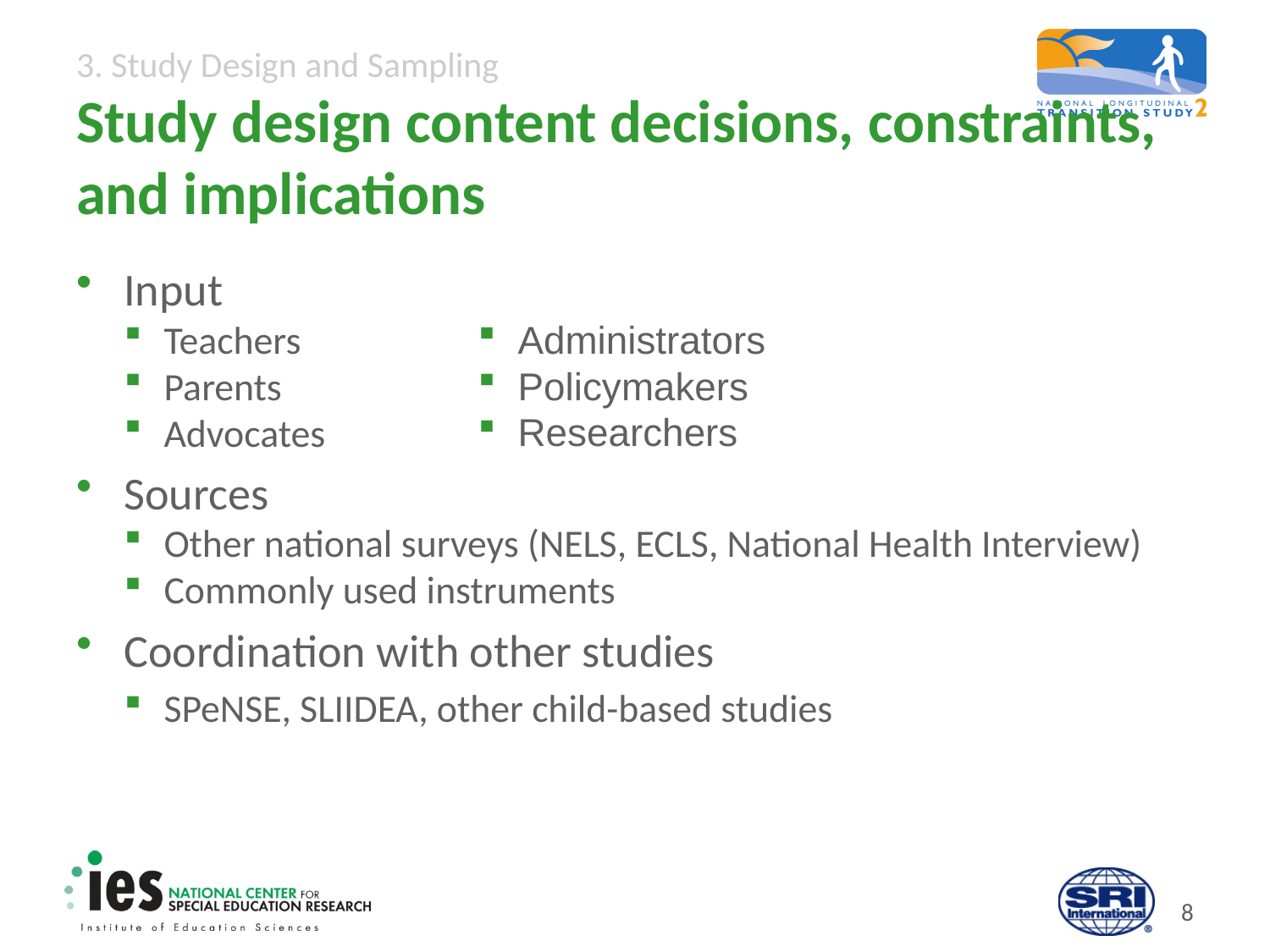

# Study design content decisions, constraints, and implications
Input
Teachers
Parents
Advocates
Sources
Other national surveys (NELS, ECLS, National Health Interview)
Commonly used instruments
Coordination with other studies
SPeNSE, SLIIDEA, other child-based studies

Administrators
Policymakers
Researchers
8